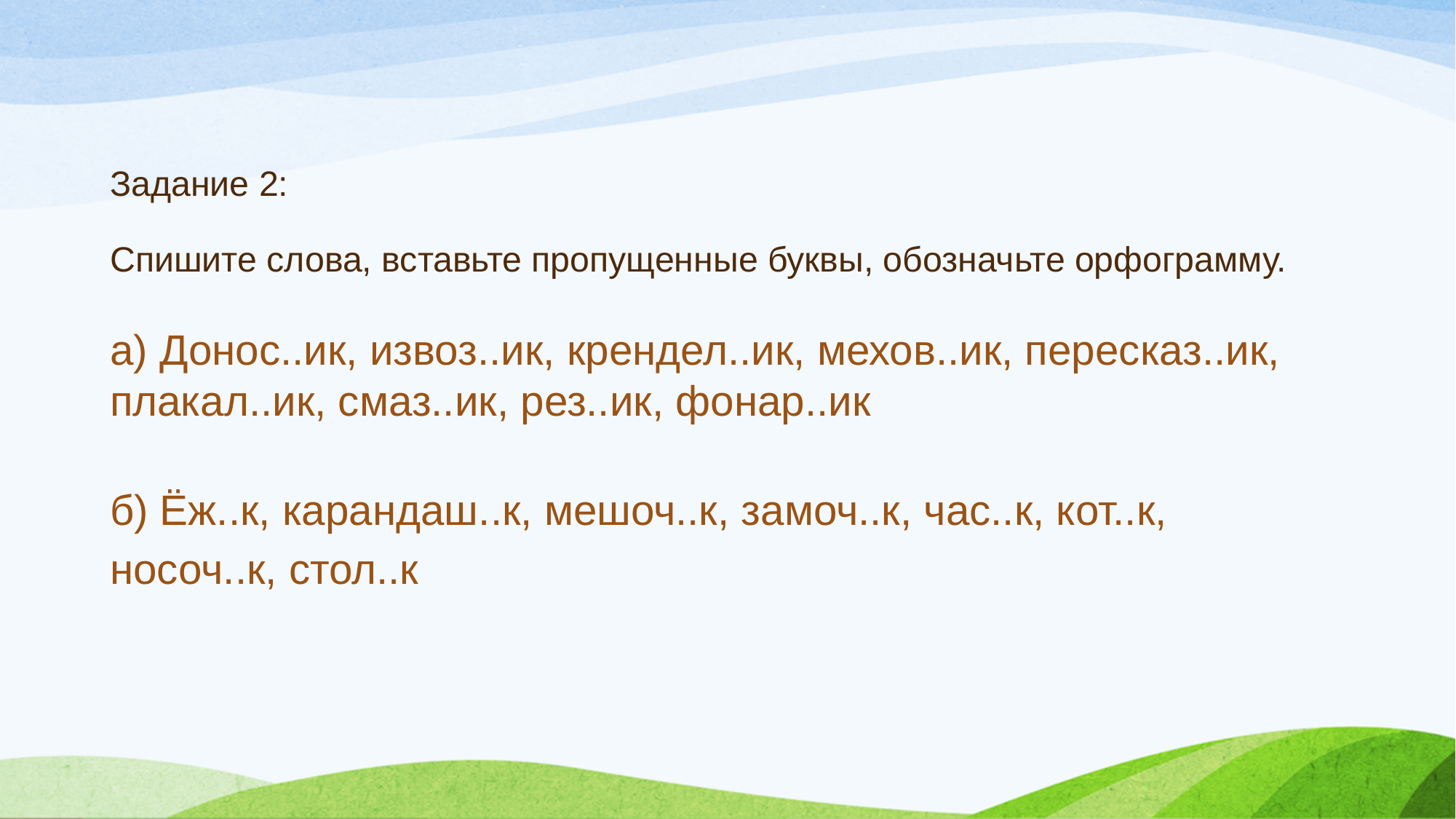

# Задание 2: Спишите слова, вставьте пропущенные буквы, обозначьте орфограмму.
а) Донос..ик, извоз..ик, крендел..ик, мехов..ик, пересказ..ик, плакал..ик, смаз..ик, рез..ик, фонар..ик

б) Ёж..к, карандаш..к, мешоч..к, замоч..к, час..к, кот..к, носоч..к, стол..к